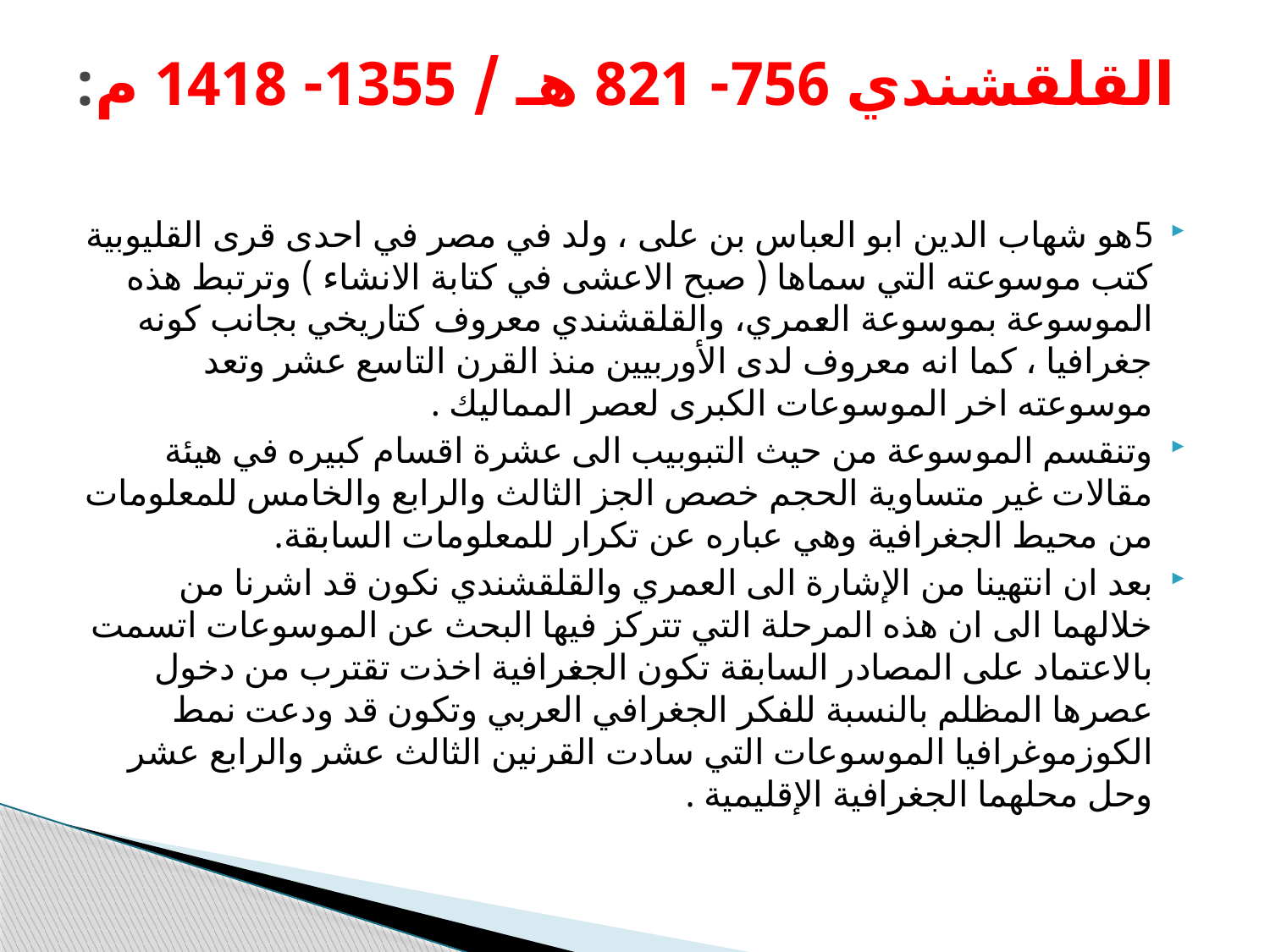

# القلقشندي 756- 821 هـ / 1355- 1418 م:
5هو شهاب الدين ابو العباس بن على ، ولد في مصر في احدى قرى القليوبية كتب موسوعته التي سماها ( صبح الاعشى في كتابة الانشاء ) وترتبط هذه الموسوعة بموسوعة العمري، والقلقشندي معروف كتاريخي بجانب كونه جغرافيا ، كما انه معروف لدى الأوربيين منذ القرن التاسع عشر وتعد موسوعته اخر الموسوعات الكبرى لعصر المماليك .
وتنقسم الموسوعة من حيث التبوبيب الى عشرة اقسام كبيره في هيئة مقالات غير متساوية الحجم خصص الجز الثالث والرابع والخامس للمعلومات من محيط الجغرافية وهي عباره عن تكرار للمعلومات السابقة.
بعد ان انتهينا من الإشارة الى العمري والقلقشندي نكون قد اشرنا من خلالهما الى ان هذه المرحلة التي تتركز فيها البحث عن الموسوعات اتسمت بالاعتماد على المصادر السابقة تكون الجغرافية اخذت تقترب من دخول عصرها المظلم بالنسبة للفكر الجغرافي العربي وتكون قد ودعت نمط الكوزموغرافيا الموسوعات التي سادت القرنين الثالث عشر والرابع عشر وحل محلهما الجغرافية الإقليمية .